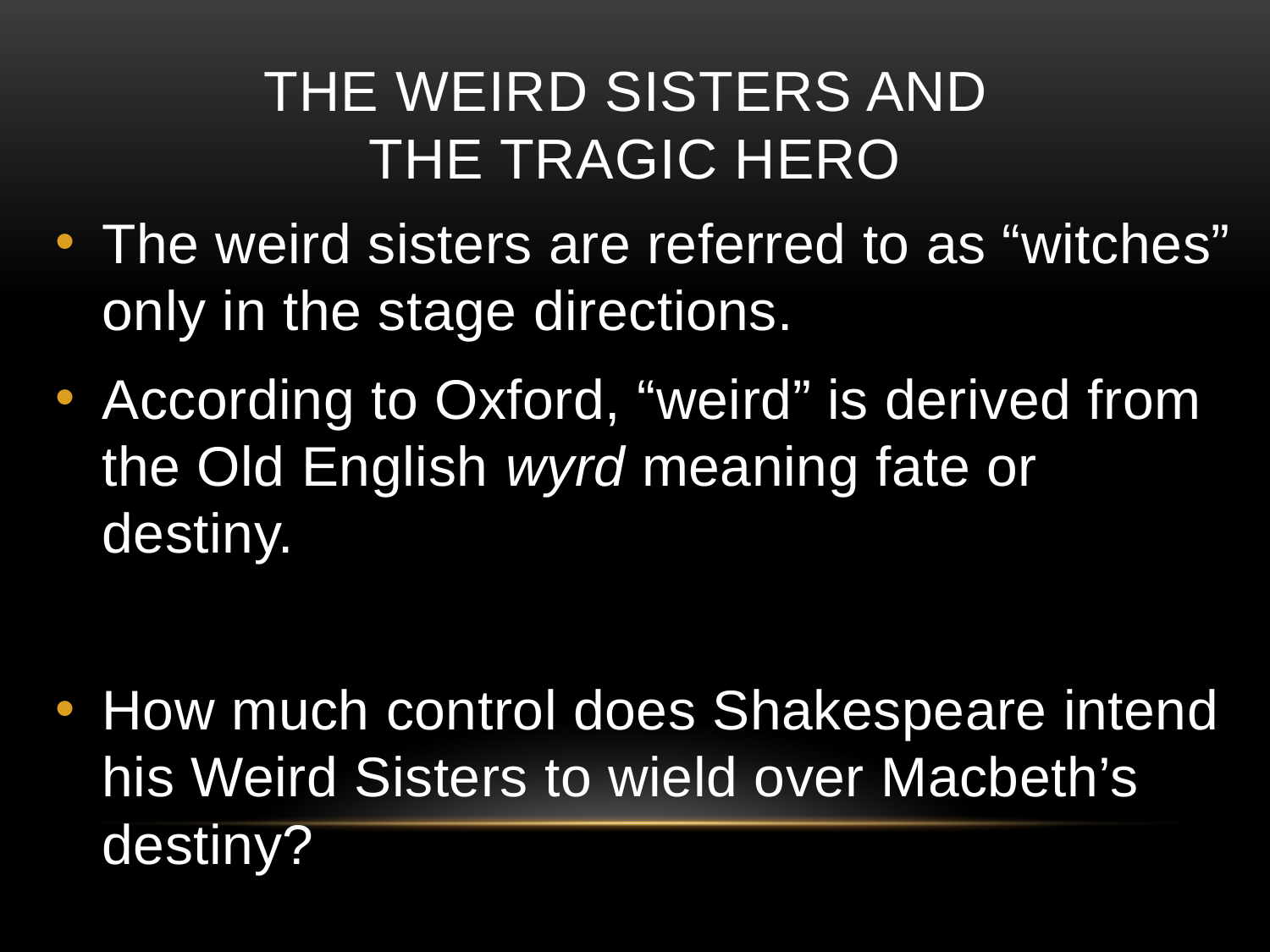

# The weird sisters and the Tragic hero
The weird sisters are referred to as “witches” only in the stage directions.
According to Oxford, “weird” is derived from the Old English wyrd meaning fate or destiny.

How much control does Shakespeare intend his Weird Sisters to wield over Macbeth’s destiny?